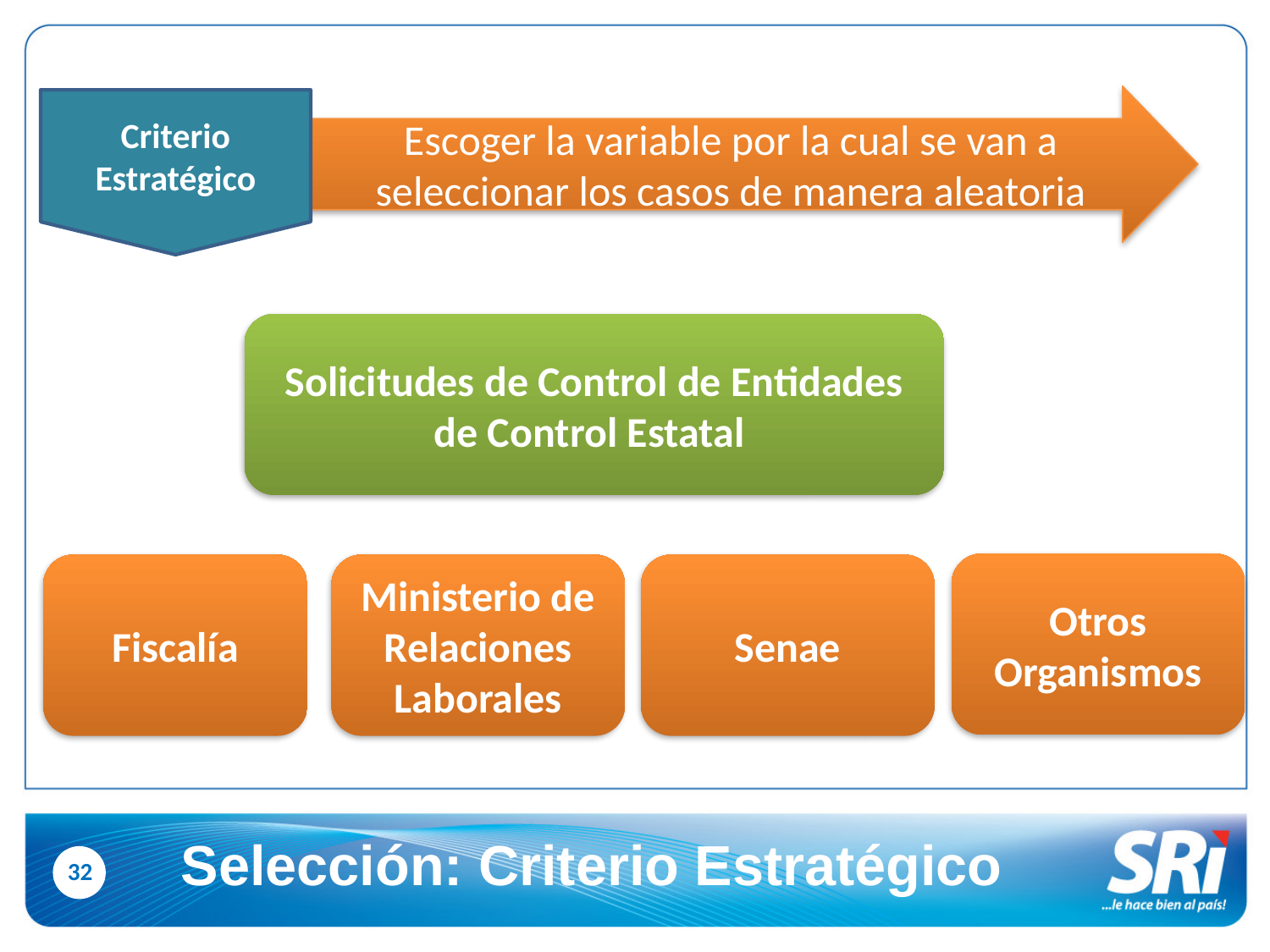

Escoger la variable por la cual se van a seleccionar los casos de manera aleatoria
Criterio Estratégico
Solicitudes de Control de Entidades de Control Estatal
Otros Organismos
Senae
Fiscalía
Ministerio de Relaciones Laborales
Selección: Criterio Estratégico

32